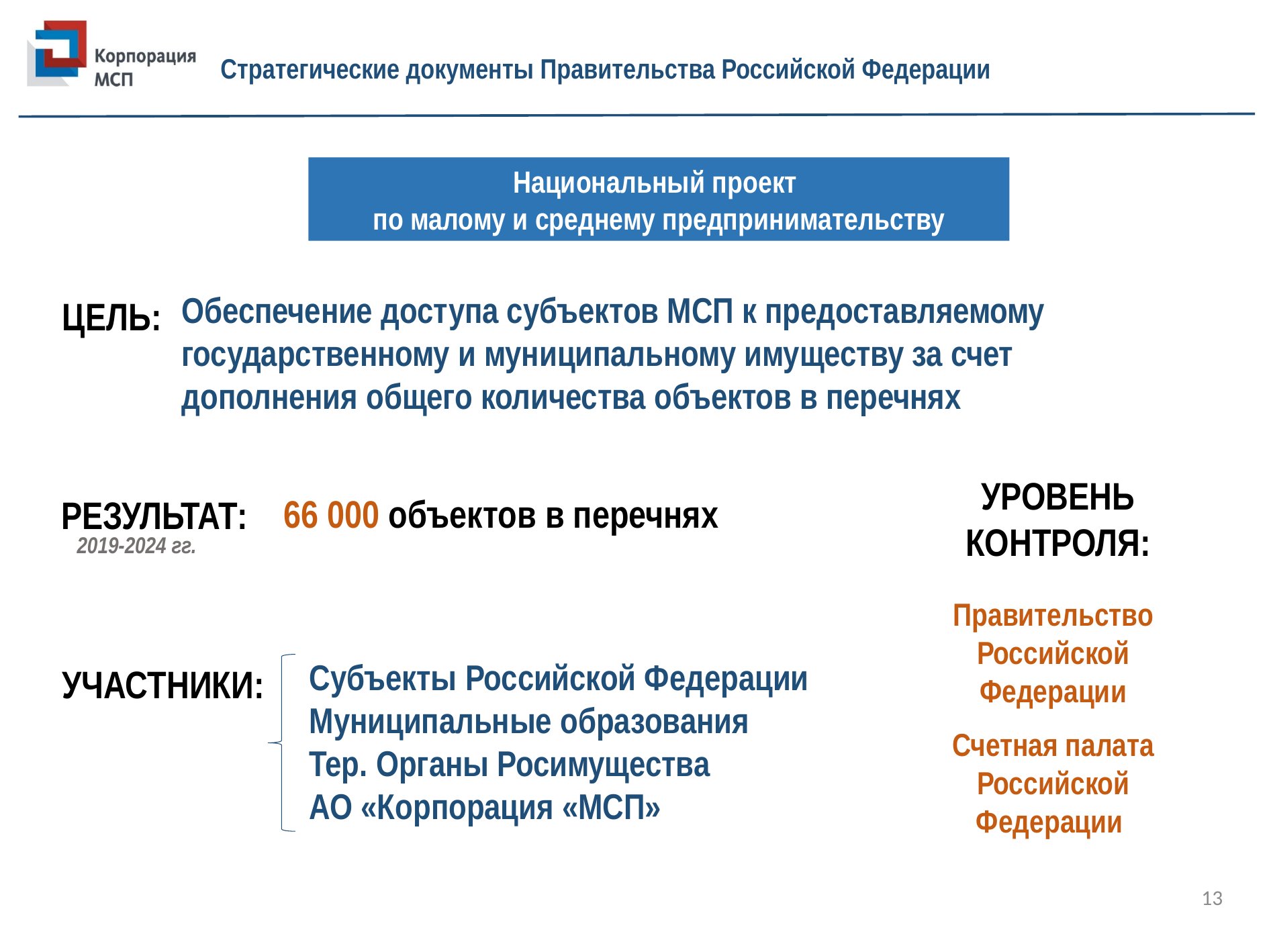

Стратегические документы Правительства Российской Федерации
Национальный проект
по малому и среднему предпринимательству
Обеспечение доступа субъектов МСП к предоставляемому государственному и муниципальному имуществу за счет дополнения общего количества объектов в перечнях
ЦЕЛЬ:
УРОВЕНЬ КОНТРОЛЯ:
66 000 объектов в перечнях
РЕЗУЛЬТАТ:
2019-2024 гг.
Правительство Российской Федерации

Счетная палата Российской Федерации
Субъекты Российской Федерации
Муниципальные образования
Тер. Органы Росимущества
АО «Корпорация «МСП»

УЧАСТНИКИ:
13